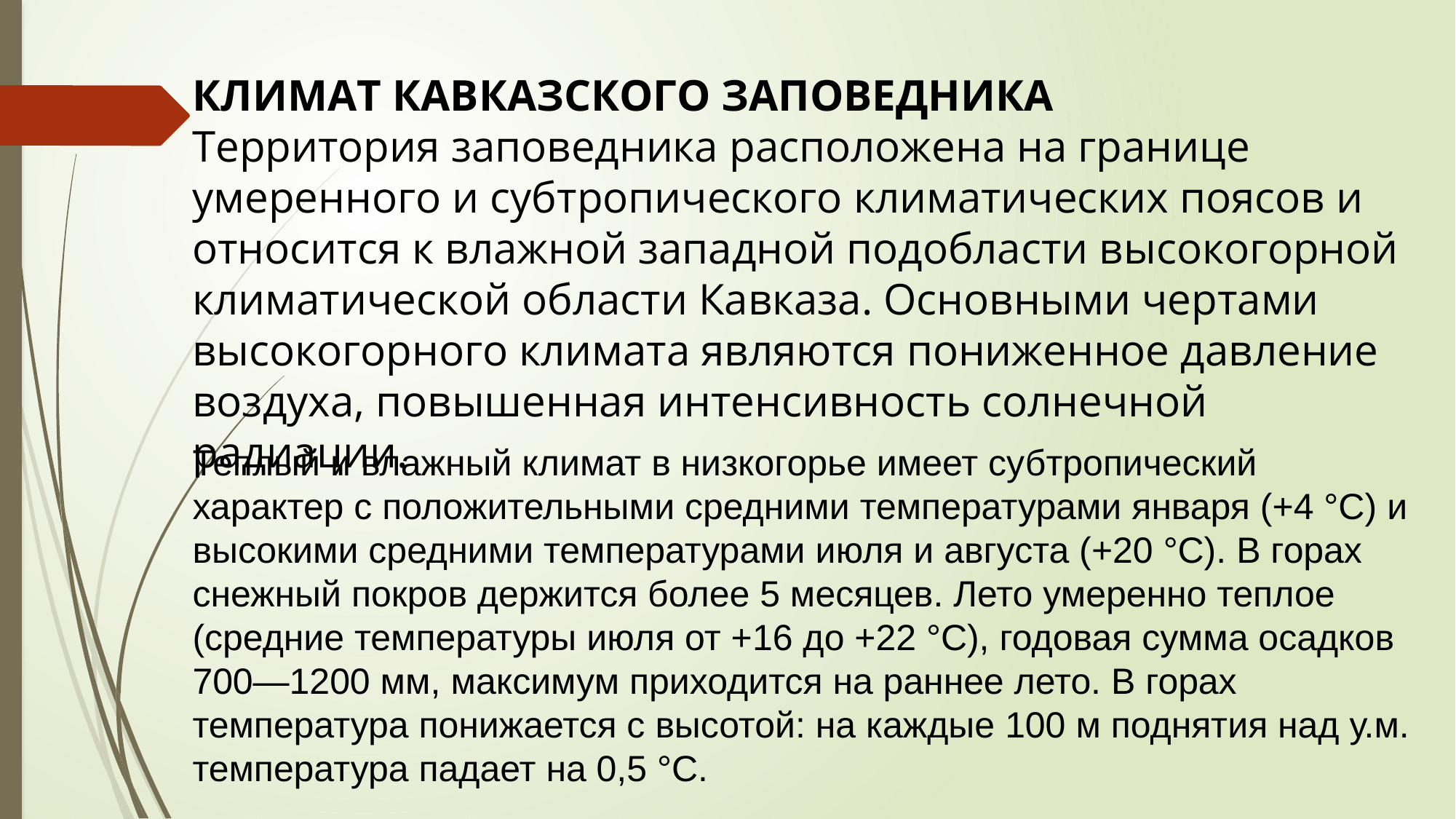

КЛИМАТ КАВКАЗСКОГО ЗАПОВЕДНИКА
Территория заповедника расположена на границе умеренного и субтропического климатических поясов и относится к влажной западной подобласти высокогорной климатической области Кавказа. Основными чертами высокогорного климата являются пониженное давление воздуха, повышенная интенсивность солнечной радиации.
Теплый и влажный климат в низкогорье имеет субтропический характер с положительными средними температурами января (+4 °С) и высокими средними температурами июля и августа (+20 °С). В горах снежный по­кров держится более 5 месяцев. Лето умеренно теплое (средние температуры июля от +16 до +22 °С), годовая сумма осадков 700—1200 мм, максимум приходится на раннее лето. В горах температура понижается с высотой: на каждые 100 м поднятия над у.м. температура падает на 0,5 °С.